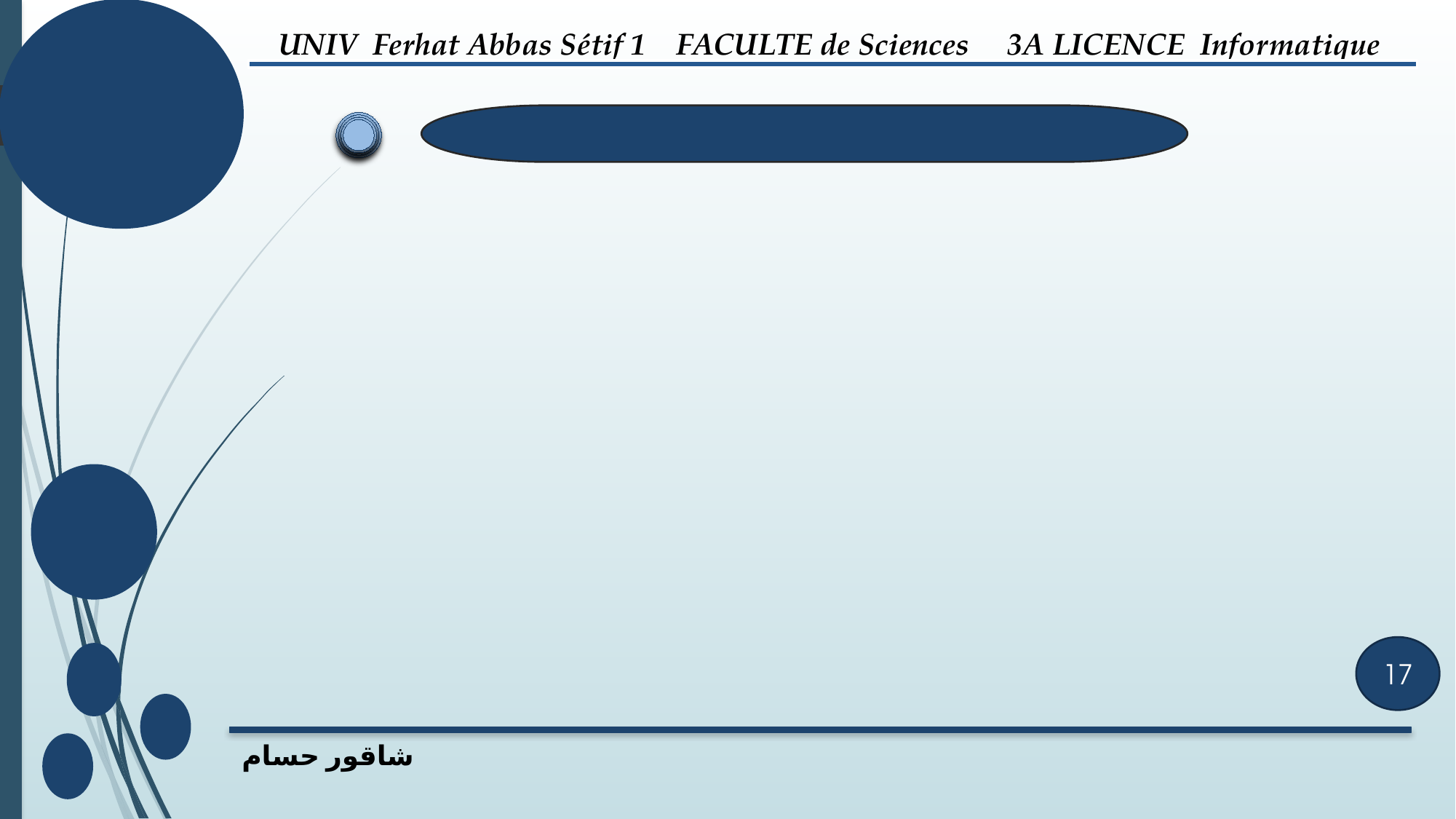

UNIV  Ferhat Abbas Sétif 1    FACULTE de Sciences     3A LICENCE  Informatique

17

شاقور حسام